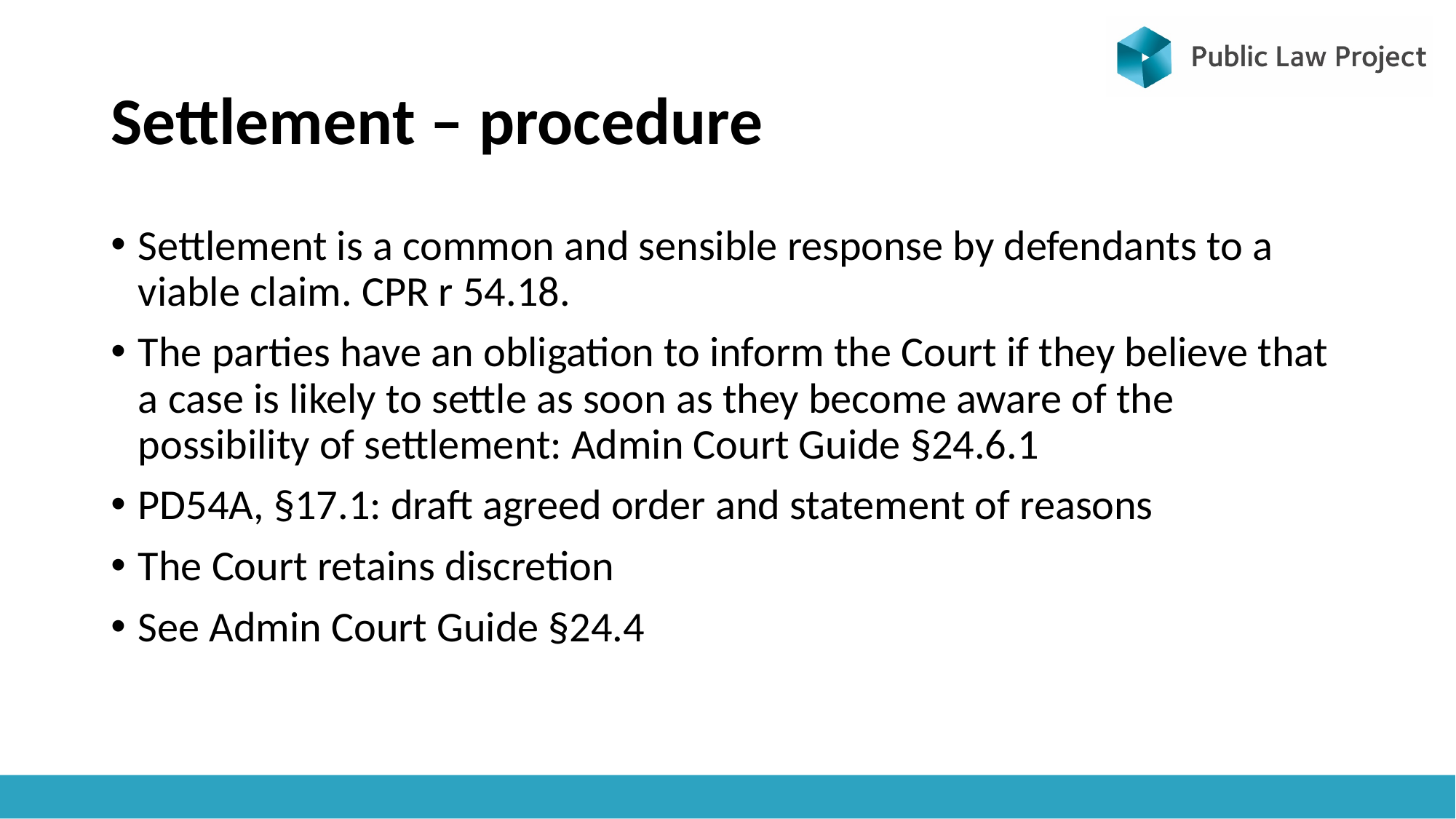

# Settlement – procedure
Settlement is a common and sensible response by defendants to a viable claim. CPR r 54.18.
The parties have an obligation to inform the Court if they believe that a case is likely to settle as soon as they become aware of the possibility of settlement: Admin Court Guide §24.6.1
PD54A, §17.1: draft agreed order and statement of reasons
The Court retains discretion
See Admin Court Guide §24.4